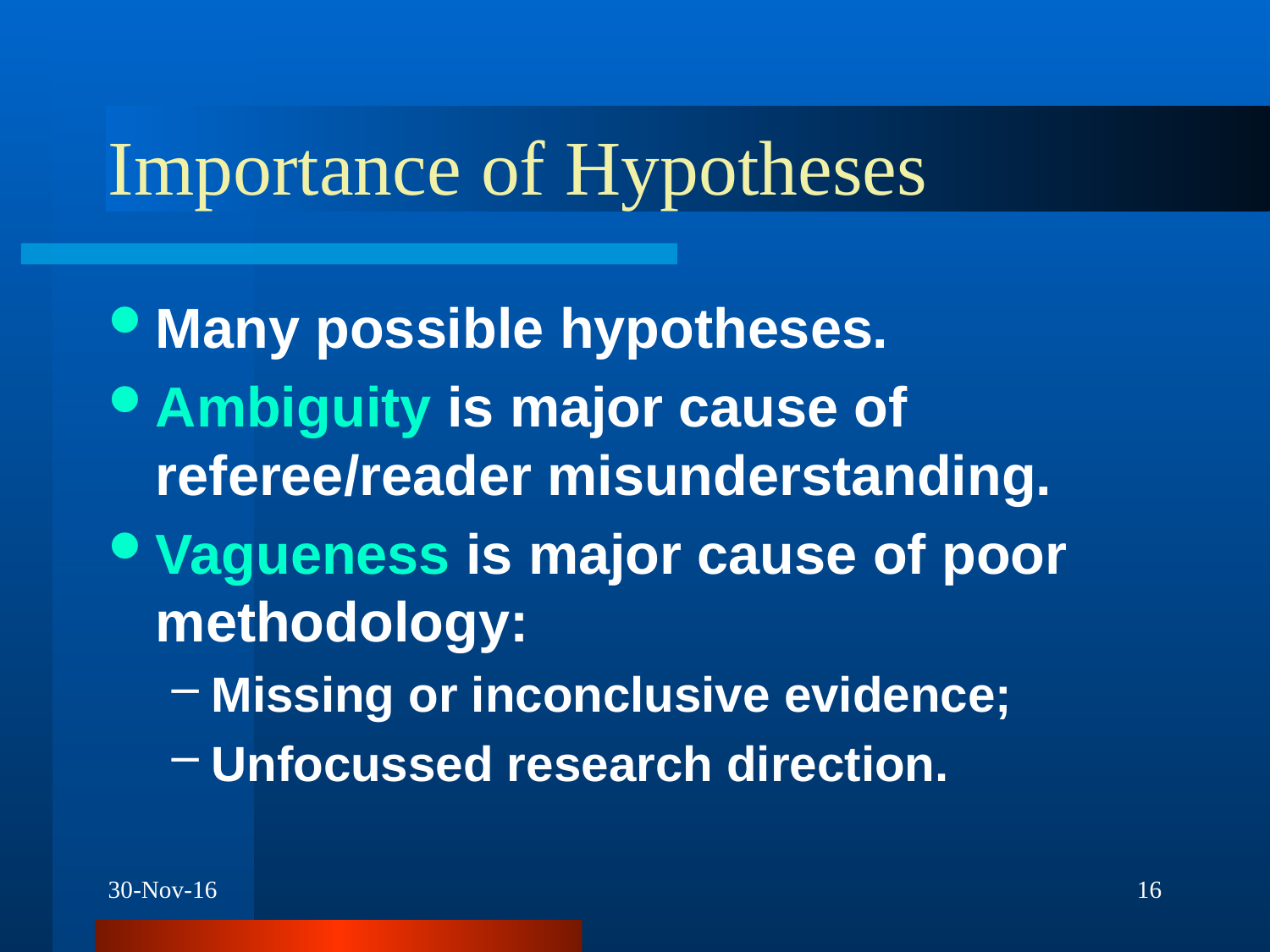

# Importance of Hypotheses
Many possible hypotheses.
Ambiguity is major cause of referee/reader misunderstanding.
Vagueness is major cause of poor methodology:
Missing or inconclusive evidence;
Unfocussed research direction.
30-Nov-16
16